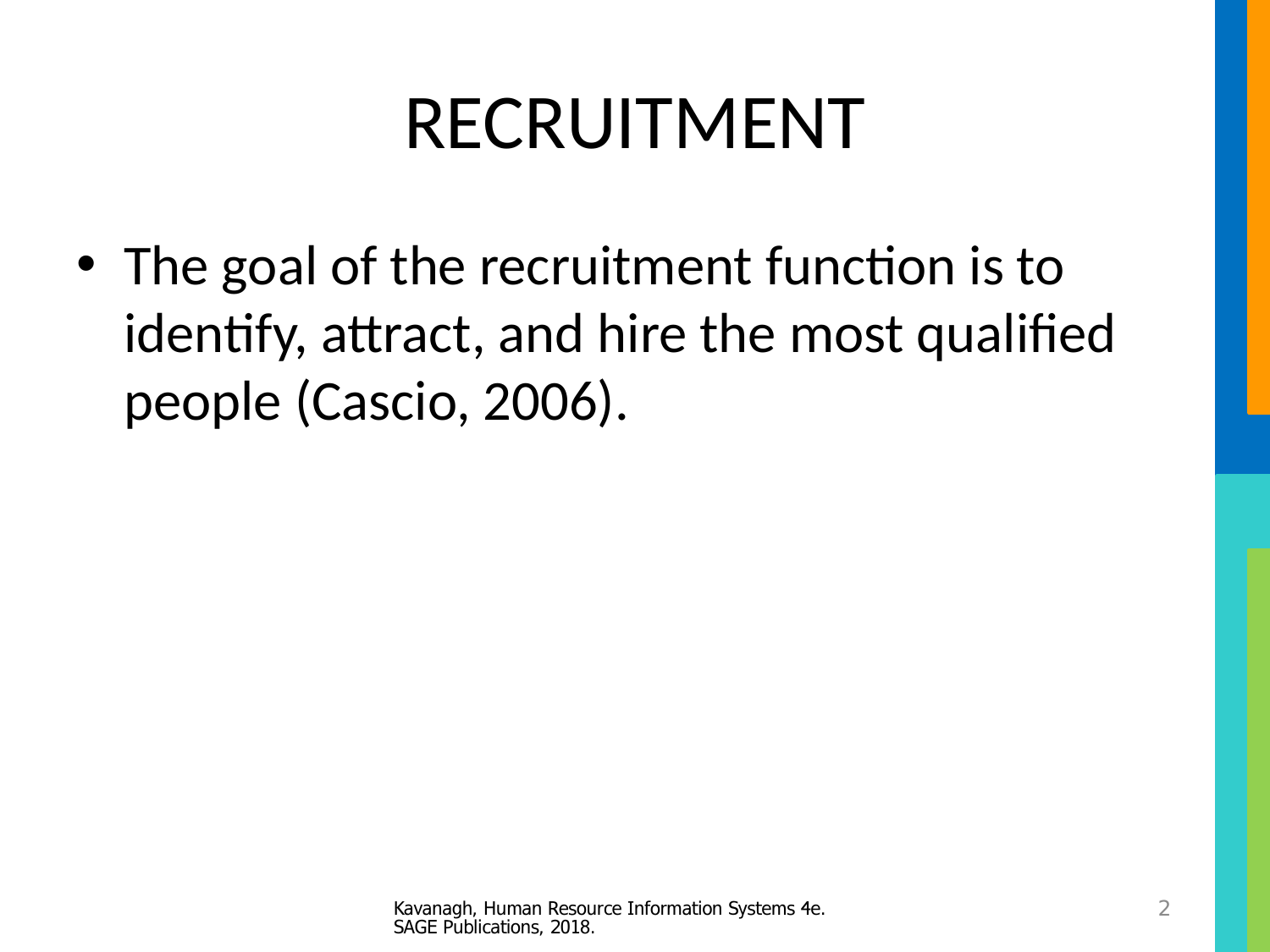

# RECRUITMENT
The goal of the recruitment function is to identify, attract, and hire the most qualified people (Cascio, 2006).

Kavanagh, Human Resource Information Systems 4e. SAGE Publications, 2018.
2